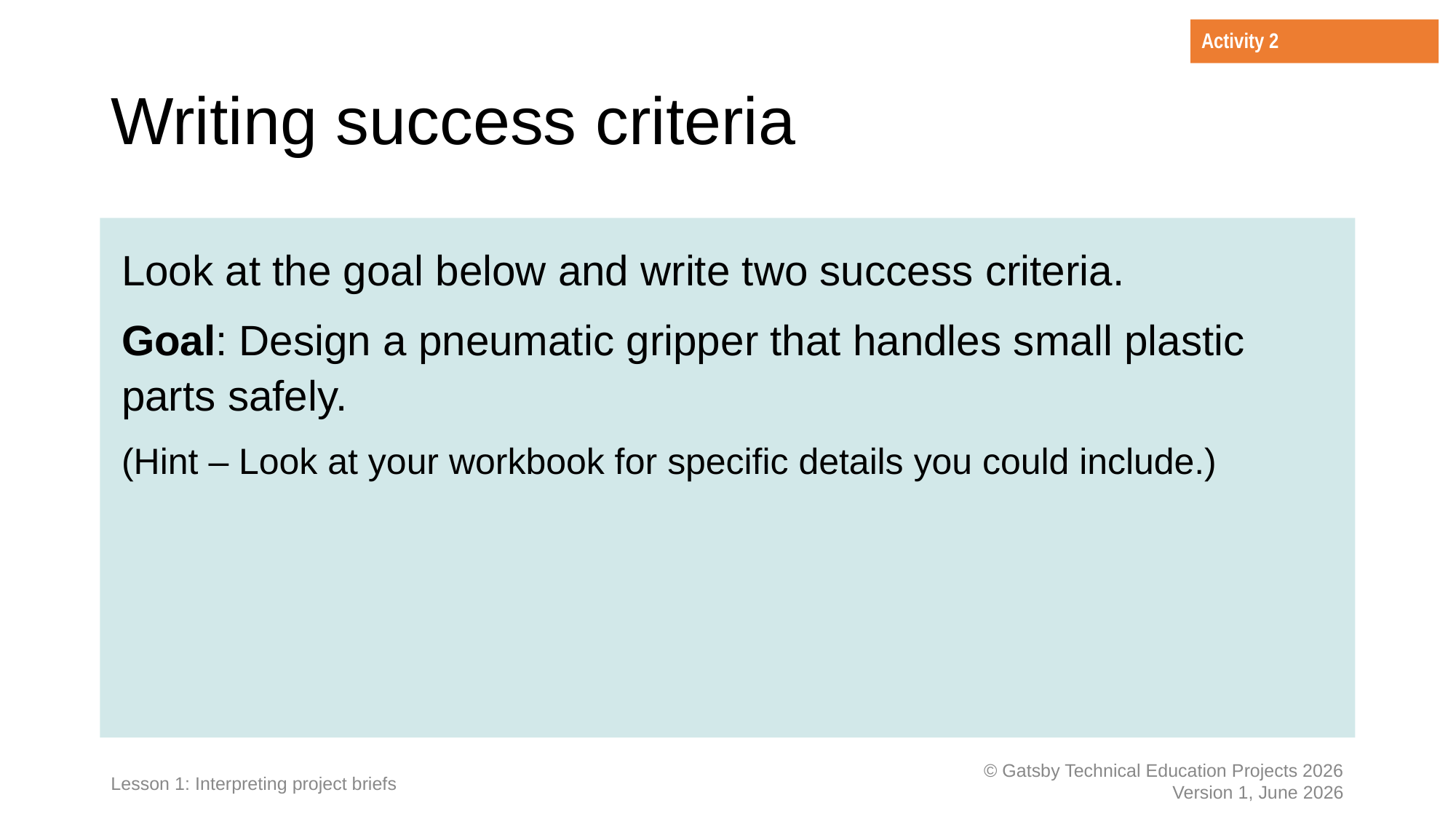

Activity 2
# Writing success criteria
Look at the goal below and write two success criteria.
Goal: Design a pneumatic gripper that handles small plastic parts safely.
(Hint – Look at your workbook for specific details you could include.)

Lesson 1: Interpreting project briefs